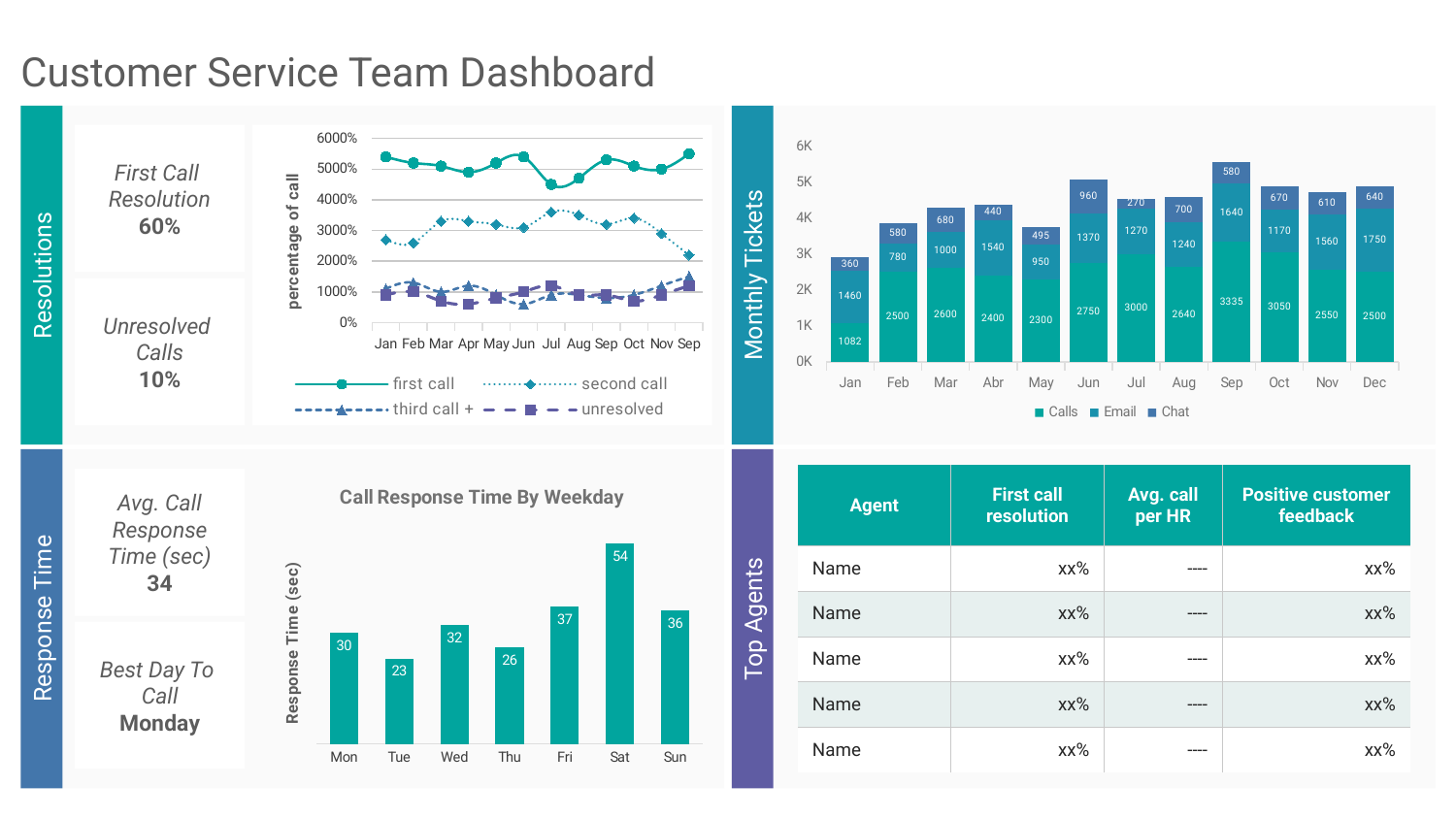

# Customer Service Team Dashboard

Resolutions

Monthly Tickets
First Call
Resolution
60%

### Chart

| Category | first call | second call | third call + | unresolved |
|---|---|---|---|---|
| Jan | 54.0 | 27.0 | 11.0 | 9.0 |
| Feb | 52.0 | 26.0 | 13.0 | 10.0 |
| Mar | 51.0 | 33.0 | 10.0 | 7.0 |
| Apr | 49.0 | 33.0 | 12.0 | 6.0 |
| May | 52.0 | 32.0 | 9.0 | 8.0 |
| Jun | 54.0 | 31.0 | 6.0 | 10.0 |
| Jul | 45.0 | 36.0 | 9.0 | 12.0 |
| Aug | 47.0 | 35.0 | 9.0 | 9.0 |
| Sep | 53.0 | 32.0 | 8.0 | 9.0 |
| Oct | 51.0 | 34.0 | 9.0 | 7.0 |
| Nov | 50.0 | 29.0 | 12.0 | 9.0 |
| Sep | 55.0 | 22.0 | 15.0 | 12.0 |

### Chart

| Category | Calls | Email | Chat |
|---|---|---|---|
| Jan | 1082.0 | 1460.0 | 360.0 |
| Feb | 2500.0 | 780.0 | 580.0 |
| Mar | 2600.0 | 1000.0 | 680.0 |
| Abr | 2400.0 | 1540.0 | 440.0 |
| May | 2300.0 | 950.0 | 495.0 |
| Jun | 2750.0 | 1370.0 | 960.0 |
| Jul | 3000.0 | 1270.0 | 270.0 |
| Aug | 2640.0 | 1240.0 | 700.0 |
| Sep | 3335.0 | 1640.0 | 580.0 |
| Oct | 3050.0 | 1170.0 | 670.0 |
| Nov | 2550.0 | 1560.0 | 610.0 |
| Dec | 2500.0 | 1750.0 | 640.0 |
Unresolved
Calls
10%

Response Time

Top Agents
| Agent | First call resolution | Avg. call per HR | Positive customer feedback |
| --- | --- | --- | --- |
| Name | xx% | ---- | xx% |
| Name | xx% | ---- | xx% |
| Name | xx% | ---- | xx% |
| Name | xx% | ---- | xx% |
| Name | xx% | ---- | xx% |

### Chart:

| Category | Call Response Time By Weekday |
|---|---|
| Mon | 30.0 |
| Tue | 23.0 |
| Wed | 32.0 |
| Thu | 26.0 |
| Fri | 37.0 |
| Sat | 54.0 |
| Sun | 36.0 |
Avg. Call Response Time (sec)
34
Best Day To
Call
Monday